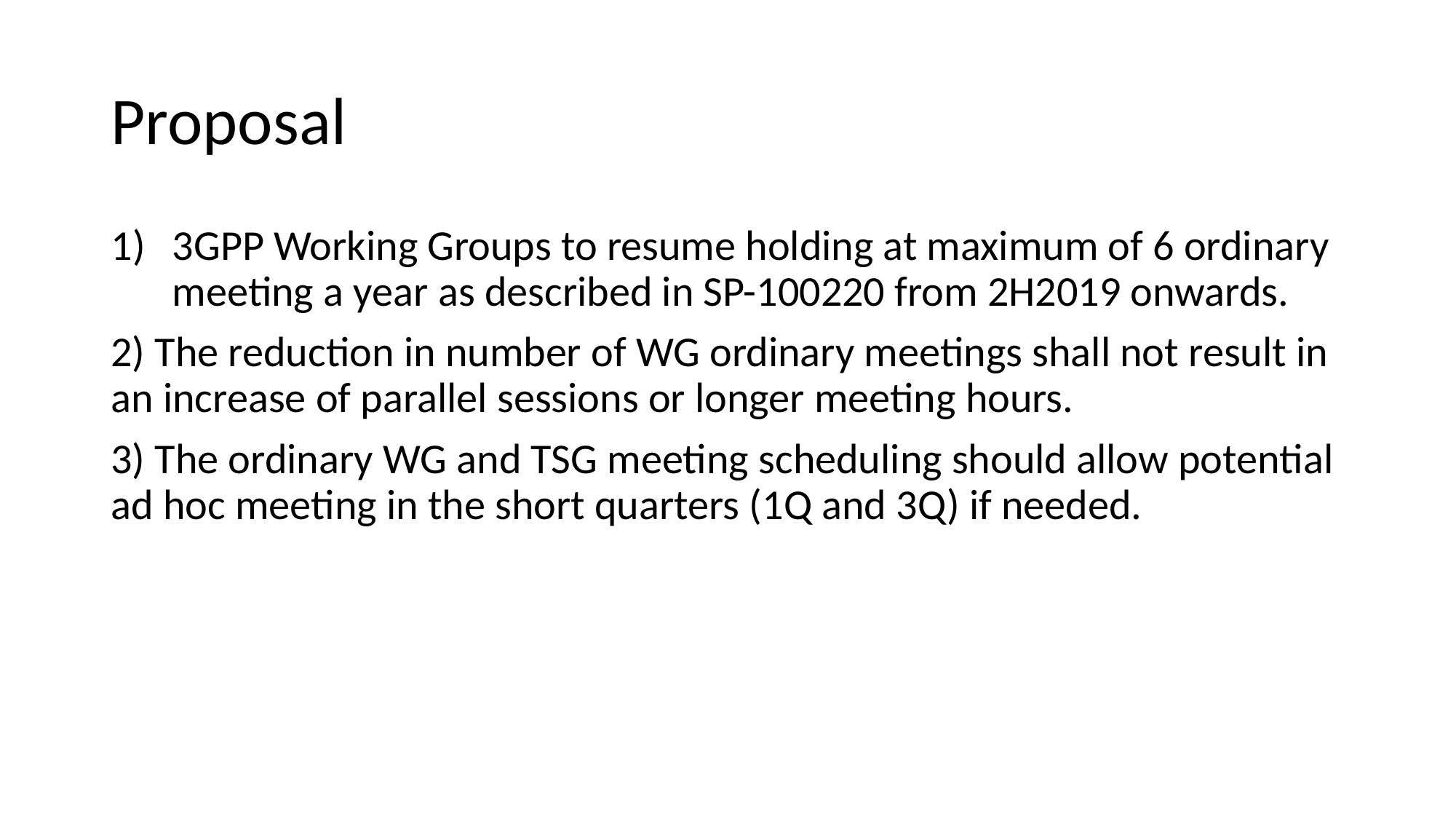

# Proposal
3GPP Working Groups to resume holding at maximum of 6 ordinary meeting a year as described in SP-100220 from 2H2019 onwards.
2) The reduction in number of WG ordinary meetings shall not result in an increase of parallel sessions or longer meeting hours.
3) The ordinary WG and TSG meeting scheduling should allow potential ad hoc meeting in the short quarters (1Q and 3Q) if needed.